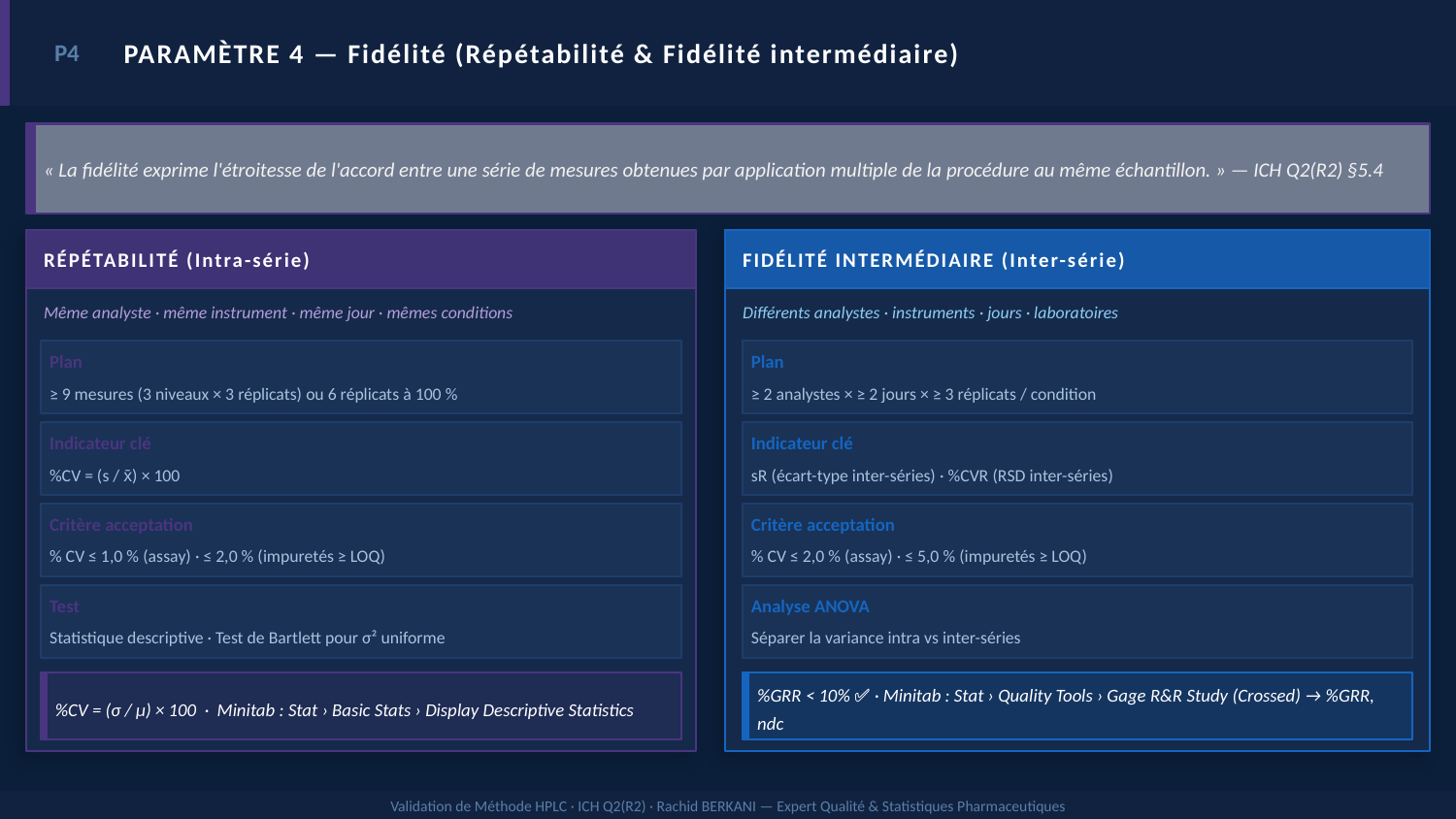

P4
PARAMÈTRE 4 — Fidélité (Répétabilité & Fidélité intermédiaire)

« La fidélité exprime l'étroitesse de l'accord entre une série de mesures obtenues par application multiple de la procédure au même échantillon. » — ICH Q2(R2) §5.4

RÉPÉTABILITÉ (Intra-série)

FIDÉLITÉ INTERMÉDIAIRE (Inter-série)
Même analyste · même instrument · même jour · mêmes conditions
Différents analystes · instruments · jours · laboratoires

Plan
Plan
≥ 9 mesures (3 niveaux × 3 réplicats) ou 6 réplicats à 100 %
≥ 2 analystes × ≥ 2 jours × ≥ 3 réplicats / condition

Indicateur clé
Indicateur clé
%CV = (s / x̄) × 100
sR (écart-type inter-séries) · %CVR (RSD inter-séries)

Critère acceptation
Critère acceptation
% CV ≤ 1,0 % (assay) · ≤ 2,0 % (impuretés ≥ LOQ)
% CV ≤ 2,0 % (assay) · ≤ 5,0 % (impuretés ≥ LOQ)

Test
Analyse ANOVA
Statistique descriptive · Test de Bartlett pour σ² uniforme
Séparer la variance intra vs inter-séries

%CV = (σ / µ) × 100  ·  Minitab : Stat › Basic Stats › Display Descriptive Statistics

%GRR < 10% ✅ · Minitab : Stat › Quality Tools › Gage R&R Study (Crossed) → %GRR, ndc

Validation de Méthode HPLC · ICH Q2(R2) · Rachid BERKANI — Expert Qualité & Statistiques Pharmaceutiques